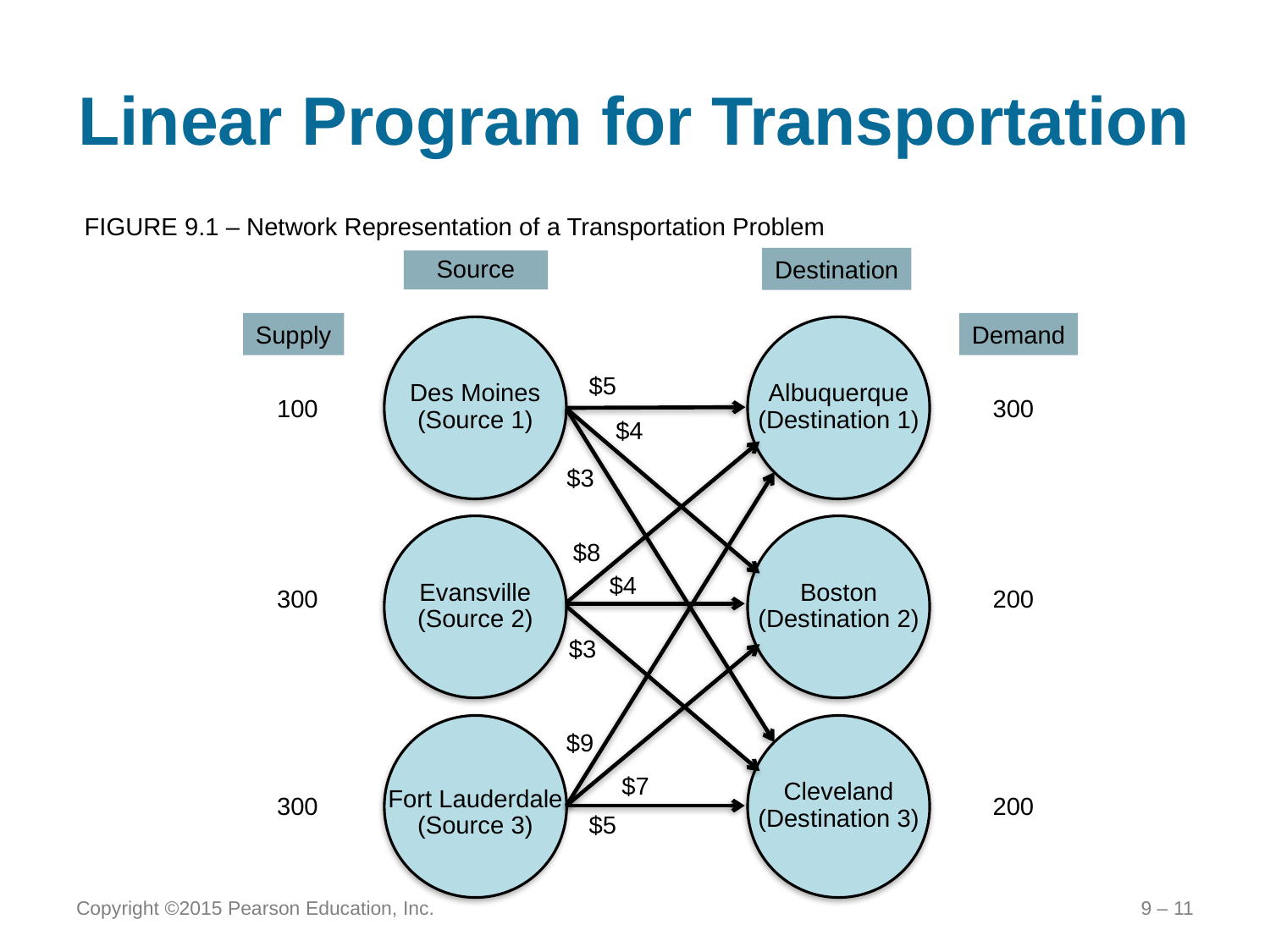

# Linear Program for Transportation
FIGURE 9.1 – Network Representation of a Transportation Problem
Destination
Source

Des Moines
(Source 1)

Albuquerque
(Destination 1)

Evansville
(Source 2)

Boston
(Destination 2)

Fort Lauderdale
(Source 3)

Cleveland
(Destination 3)
Supply
100
300
300
Demand
300
200
200
$5
$4
$3
$8
$4
$3
$9
$7
$5
Copyright ©2015 Pearson Education, Inc.
9 – 11